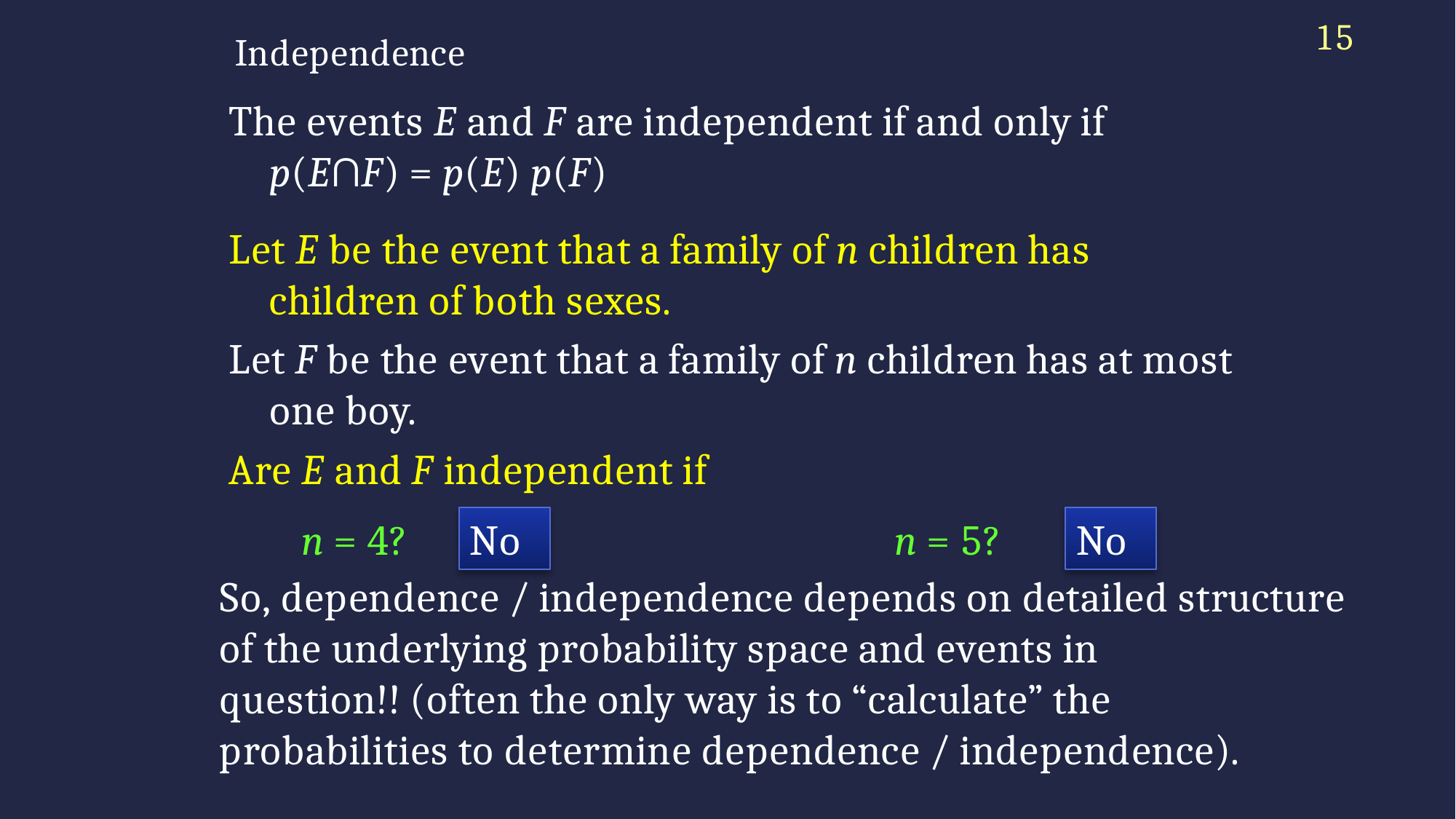

15
# Independence
The events E and F are independent if and only if
p(E∩F) = p(E) p(F)
Let E be the event that a family of n children has children of both sexes.
Let F be the event that a family of n children has at most one boy.
Are E and F independent if
n = 4?

No
n = 5?

No
So, dependence / independence depends on detailed structure of the underlying probability space and events in
question!! (often the only way is to “calculate” the
probabilities to determine dependence / independence).